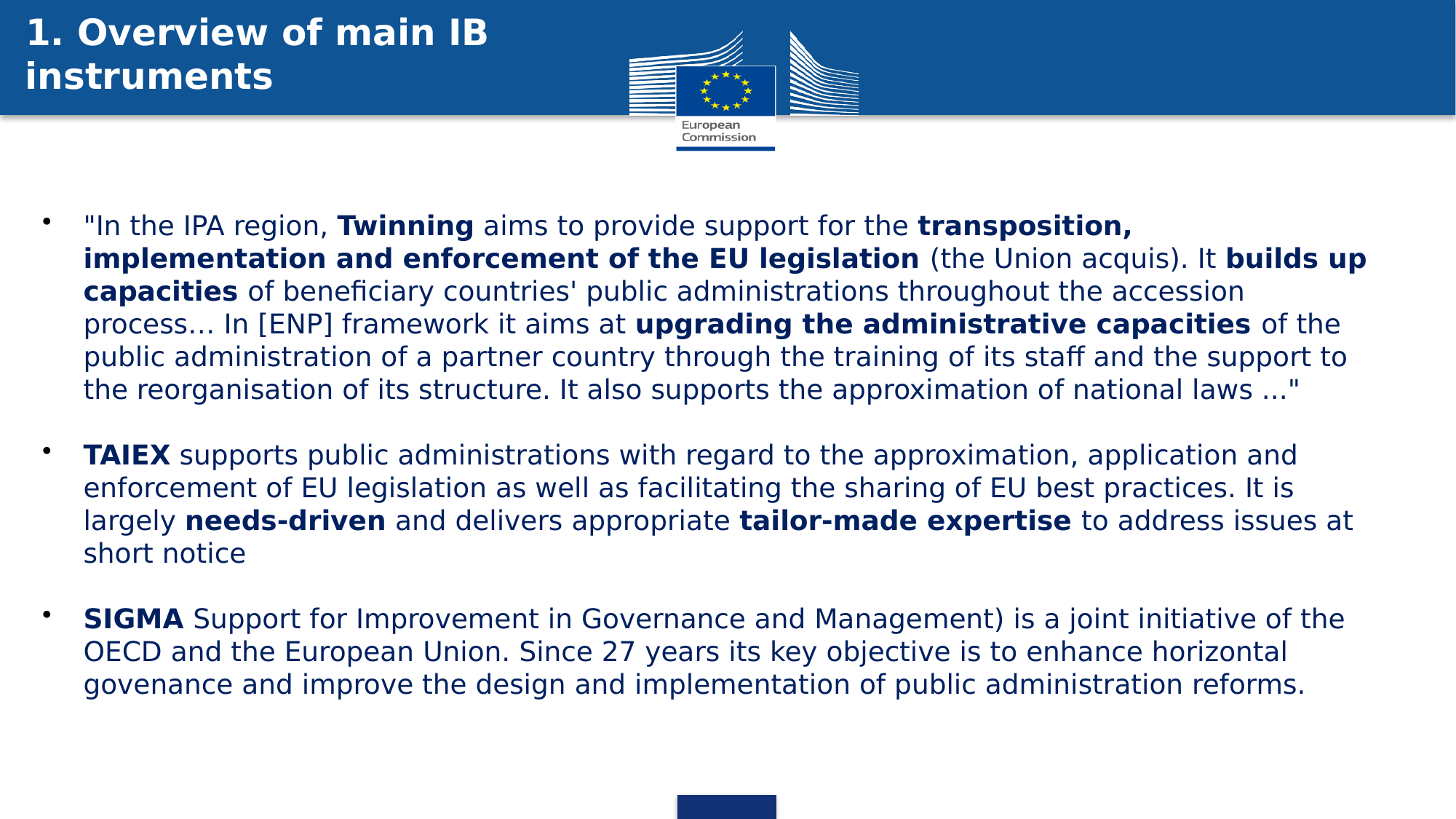

1. Overview of main IB instruments
"In the IPA region, Twinning aims to provide support for the transposition, implementation and enforcement of the EU legislation (the Union acquis). It builds up capacities of beneficiary countries' public administrations throughout the accession process… In [ENP] framework it aims at upgrading the administrative capacities of the public administration of a partner country through the training of its staff and the support to the reorganisation of its structure. It also supports the approximation of national laws ..."
TAIEX supports public administrations with regard to the approximation, application and enforcement of EU legislation as well as facilitating the sharing of EU best practices. It is largely needs-driven and delivers appropriate tailor-made expertise to address issues at short notice
SIGMA Support for Improvement in Governance and Management) is a joint initiative of the OECD and the European Union. Since 27 years its key objective is to enhance horizontal govenance and improve the design and implementation of public administration reforms.